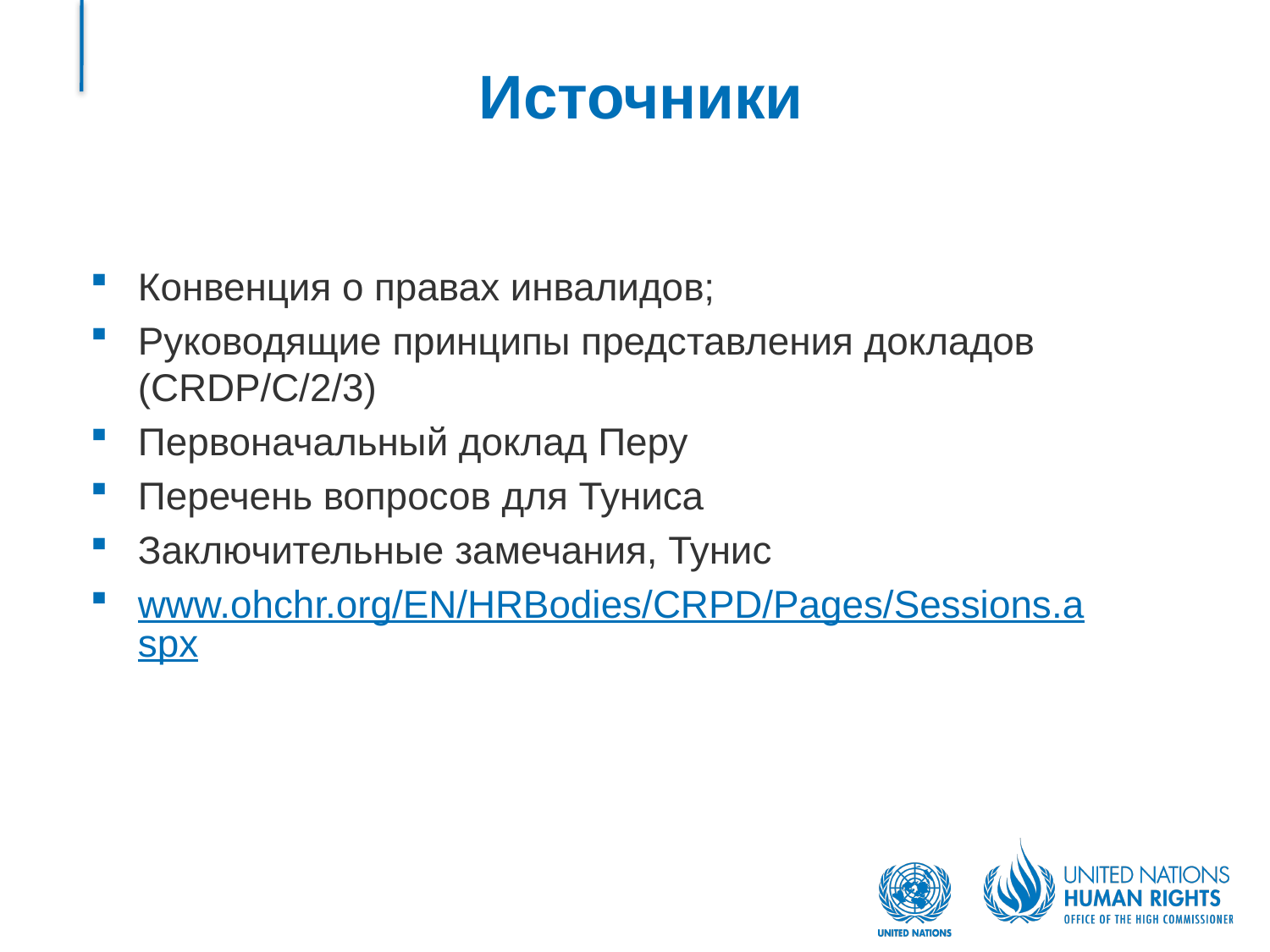

# Источники
Конвенция о правах инвалидов;
Руководящие принципы представления докладов (CRDP/C/2/3)
Первоначальный доклад Перу
Перечень вопросов для Туниса
Заключительные замечания, Тунис
www.ohchr.org/EN/HRBodies/CRPD/Pages/Sessions.aspx